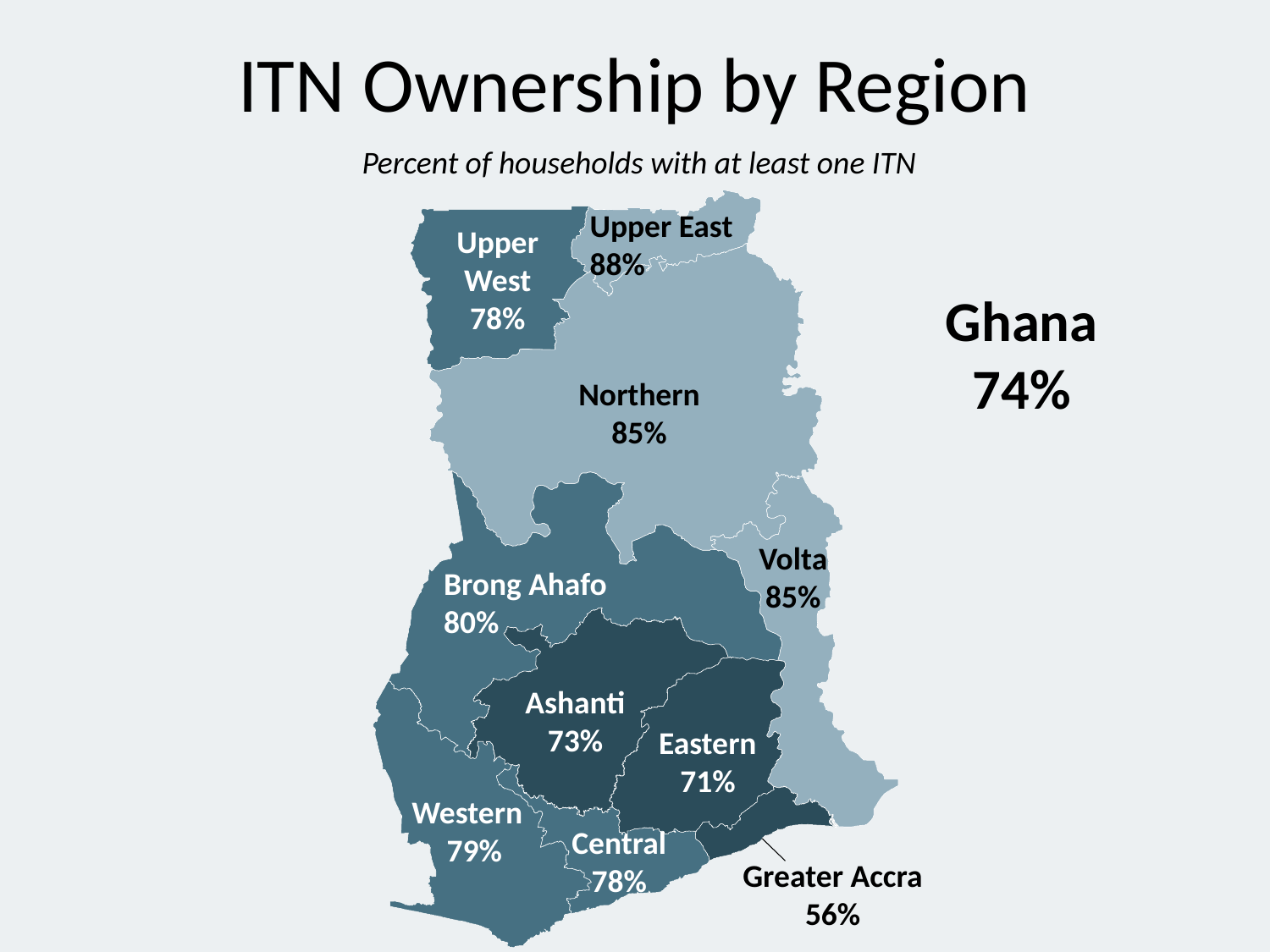

# ITN Ownership by Region

Percent of households with at least one ITN
Upper East
88%
Upper West
78%
Ghana
74%
Northern
85%
Volta
85%
Brong Ahafo
80%
Ashanti
73%
Eastern
71%
Western
  79%
Central
78%
Greater Accra
56%